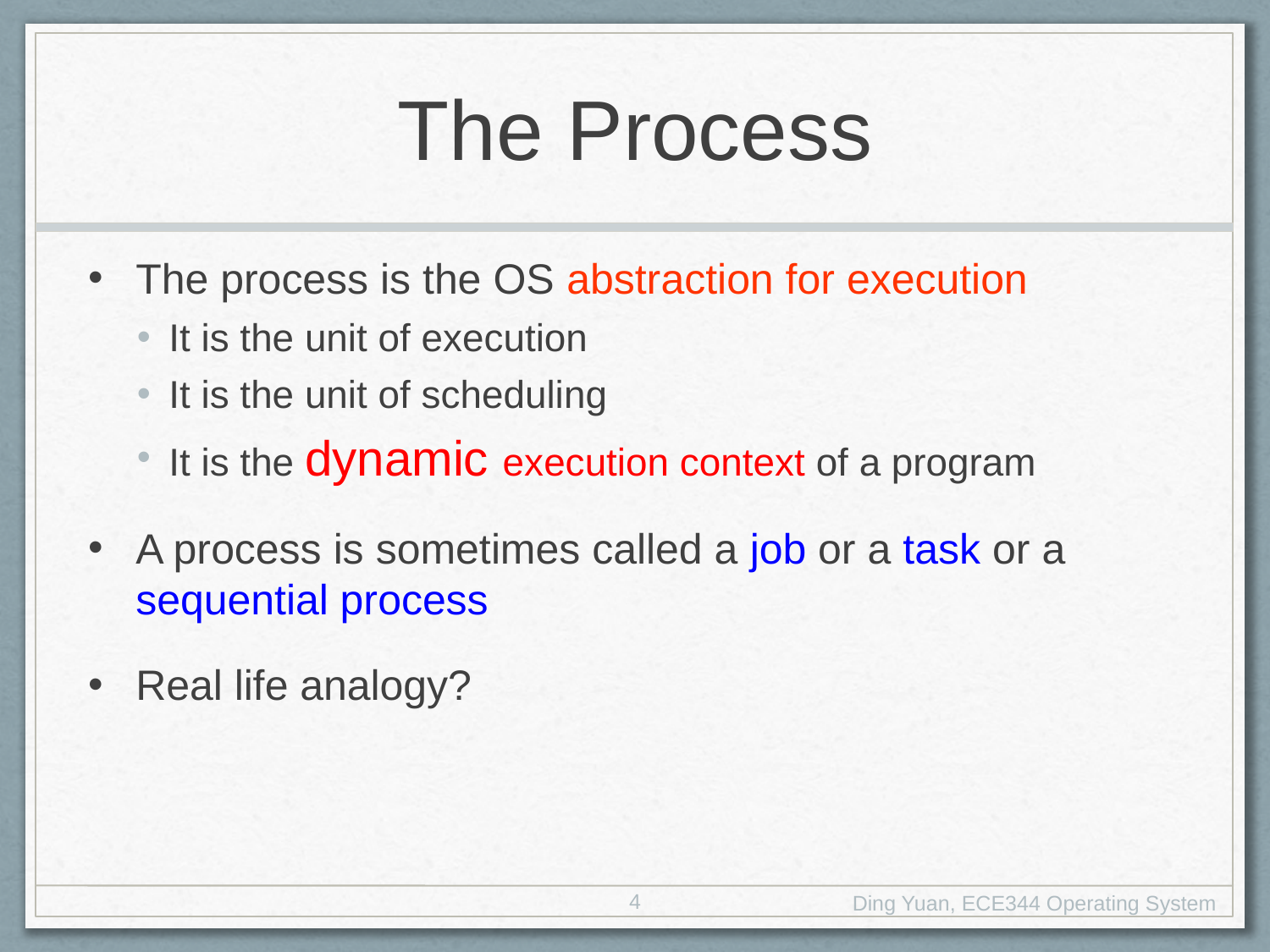

# The Process
The process is the OS abstraction for execution
It is the unit of execution
It is the unit of scheduling
It is the dynamic execution context of a program
A process is sometimes called a job or a task or a sequential process
Real life analogy?
4
Ding Yuan, ECE344 Operating System